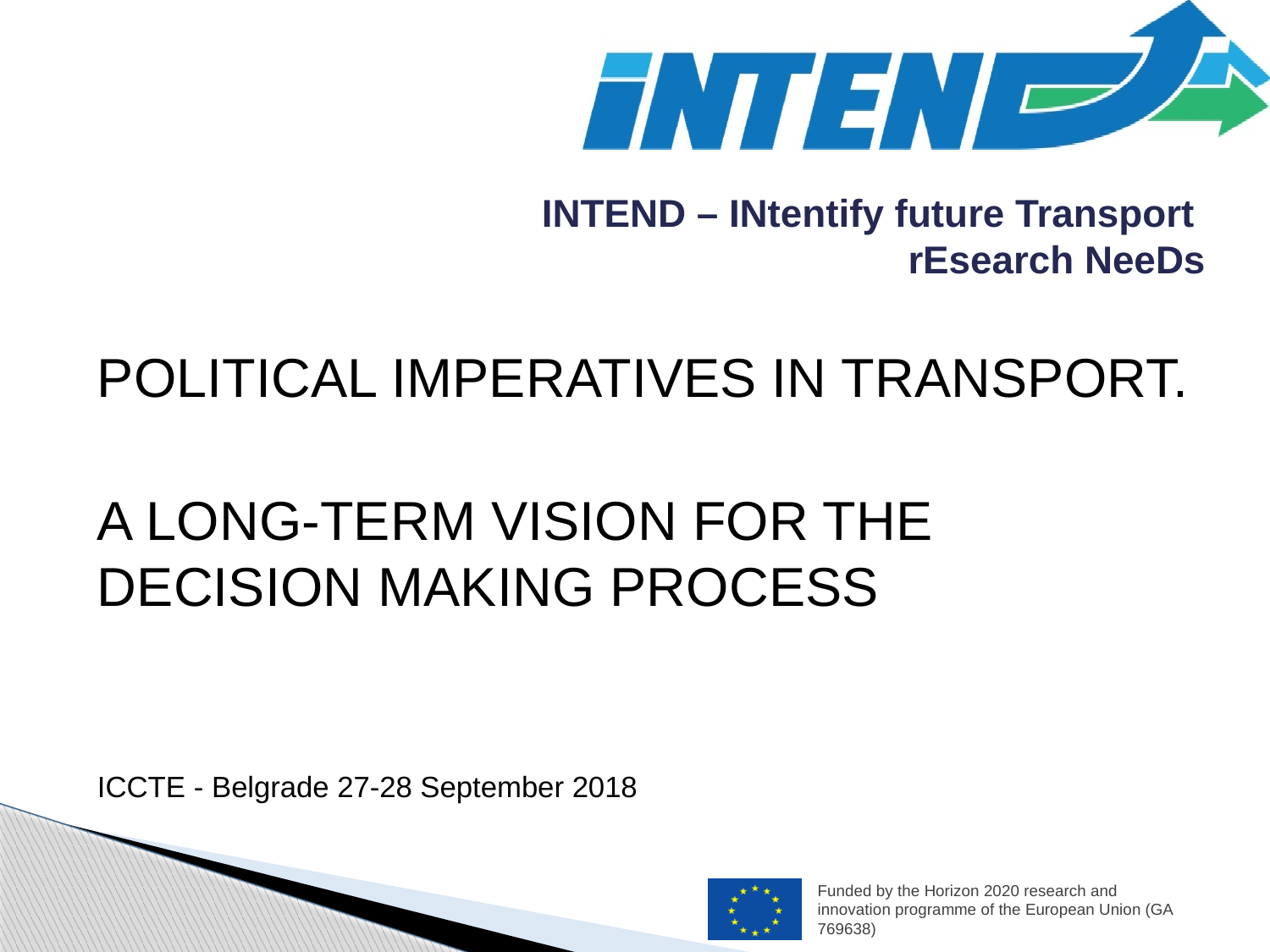

# INTEND – INtentify future Transport rEsearch NeeDs
POLITICAL IMPERATIVES IN TRANSPORT.

A LONG-TERM VISION FOR THE DECISION MAKING PROCESS

ICCTE - Belgrade 27-28 September 2018